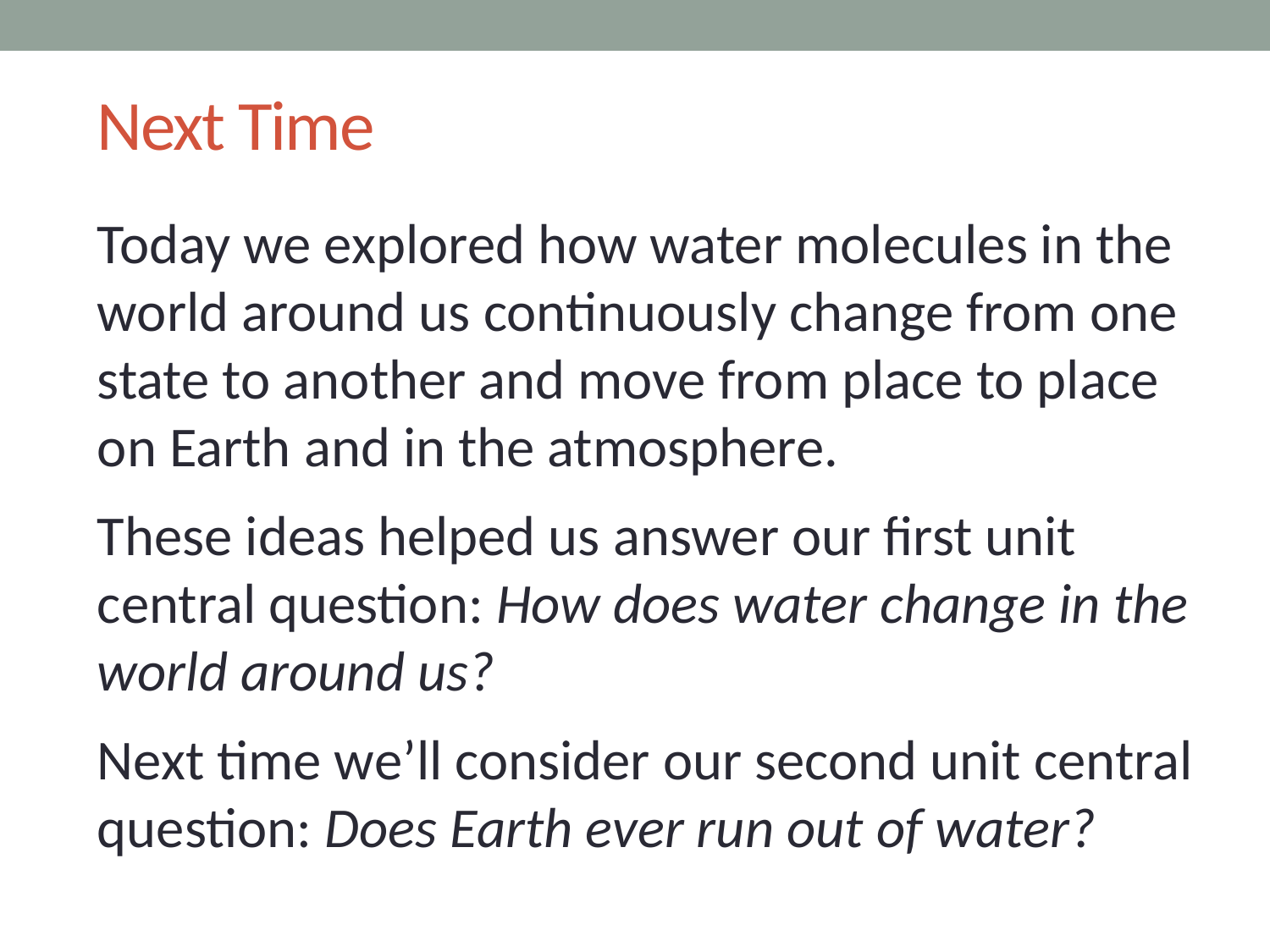

# Next Time
Today we explored how water molecules in the world around us continuously change from one state to another and move from place to place on Earth and in the atmosphere.
These ideas helped us answer our first unit central question: How does water change in the world around us?
Next time we’ll consider our second unit central question: Does Earth ever run out of water?